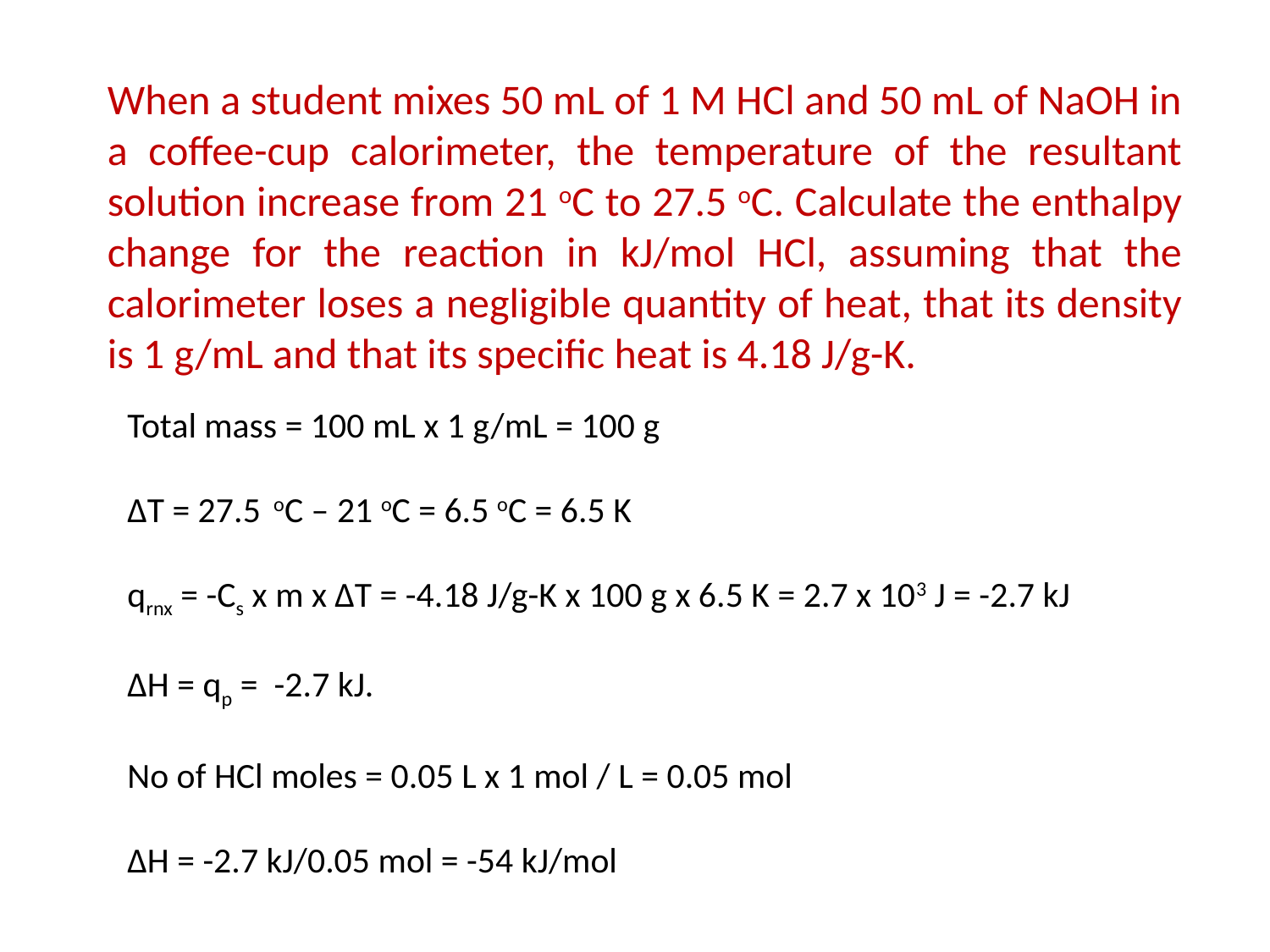

When a student mixes 50 mL of 1 M HCl and 50 mL of NaOH in a coffee-cup calorimeter, the temperature of the resultant solution increase from 21 oC to 27.5 oC. Calculate the enthalpy change for the reaction in kJ/mol HCl, assuming that the calorimeter loses a negligible quantity of heat, that its density is 1 g/mL and that its specific heat is 4.18 J/g-K.
Total mass = 100 mL x 1 g/mL = 100 g

ΔT = 27.5  oC – 21 oC = 6.5 oC = 6.5 K

qrnx = -Cs x m x ΔT = -4.18 J/g-K x 100 g x 6.5 K = 2.7 x 103 J = -2.7 kJ

ΔH = qp =  -2.7 kJ.

No of HCl moles = 0.05 L x 1 mol / L = 0.05 mol

ΔH = -2.7 kJ/0.05 mol = -54 kJ/mol